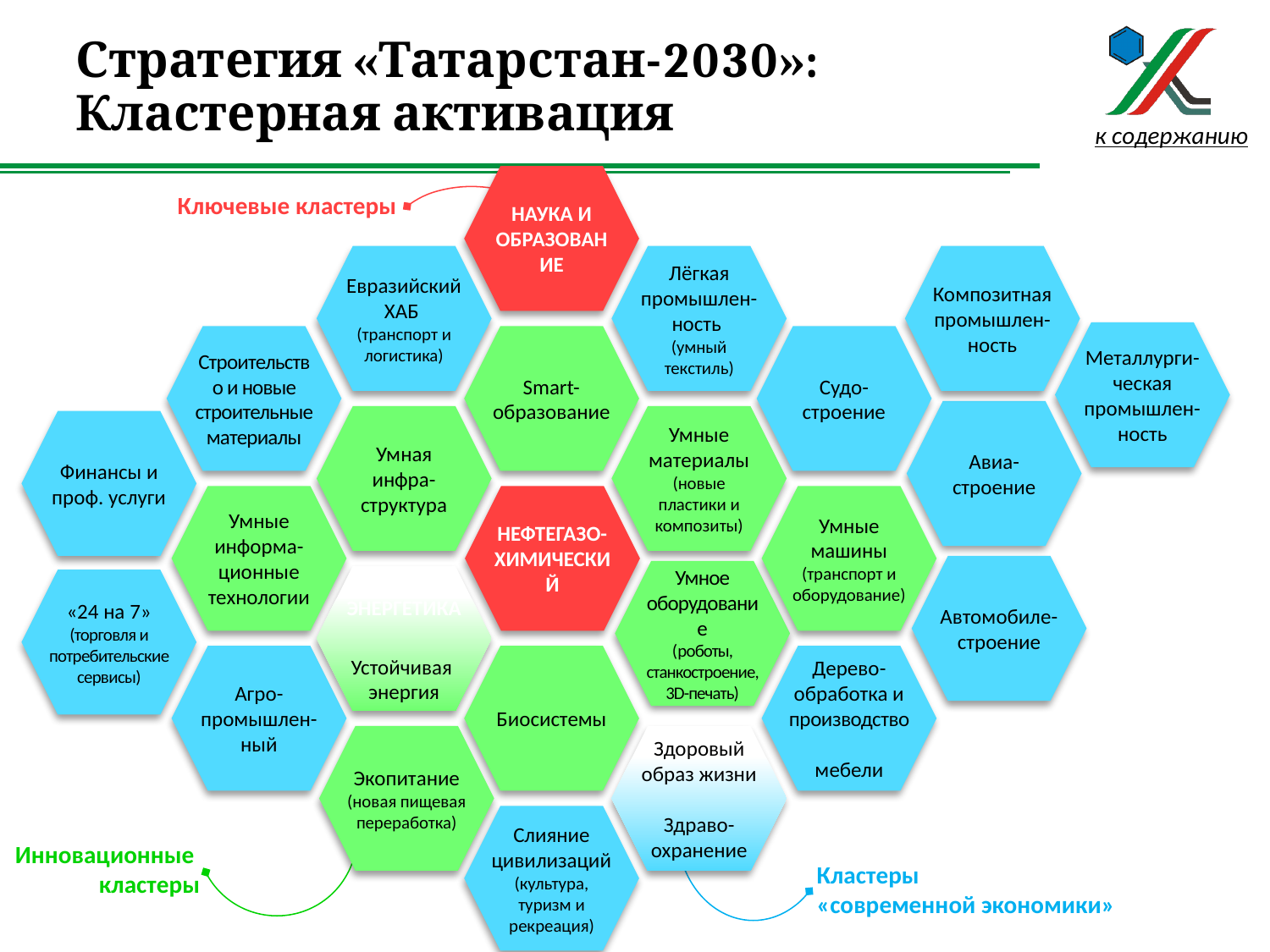

# Стратегия «Татарстан-2030»: Кластерная активация
к содержанию
Наука и образование
Ключевые кластеры

Евразийский ХАБ
(транспорт и логистика)
Лёгкая промышлен-ность
(умный текстиль)
Композитнаяпромышлен-ность
Металлурги-ческая промышлен-ность
Строительство и новые строительные материалы
Smart-образование
Судо-строение
Авиа-строение
Умная инфра-структура
Умные материалы (новые пластики и композиты)
Финансы и проф. услуги
Умные информа-ционные технологии
Нефтегазо-химический
Умные машины (транспорт и оборудование)
Автомобиле-строение
Умное оборудование
(роботы, станкостроение, 3D-печать)
Энергетика

Устойчивая
энергия
«24 на 7» (торговля и потребительские сервисы)
Агро-промышлен-ный
Биосистемы
Дерево-обработка и производство
мебели
Экопитание (новая пищевая переработка)
Здоровый образ жизни

Здраво-охранение

Слияние цивилизаций
(культура, туризм и рекреация)
Инновационные
кластеры
Кластеры
«современной экономики»